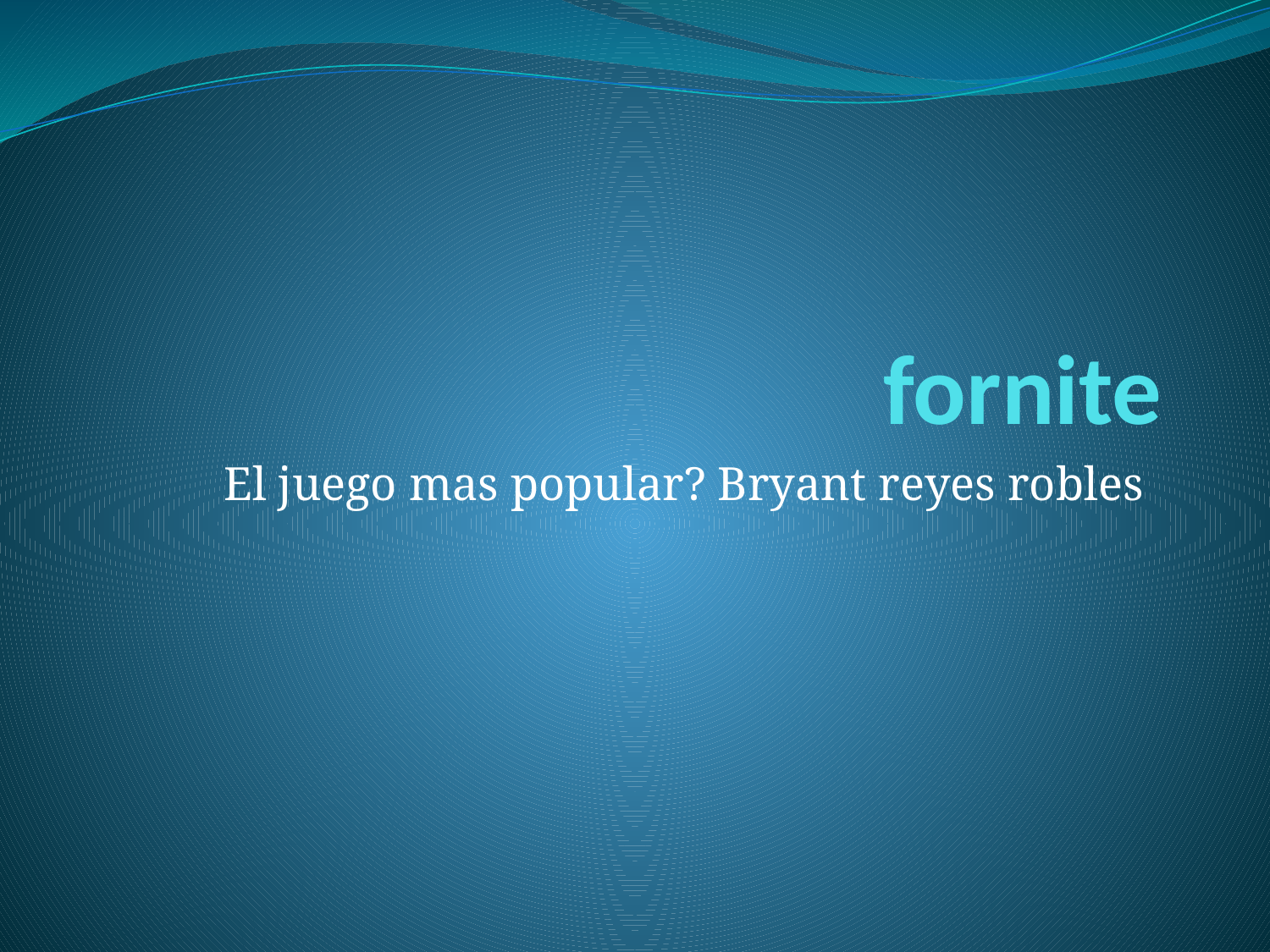

# fornite
El juego mas popular? Bryant reyes robles